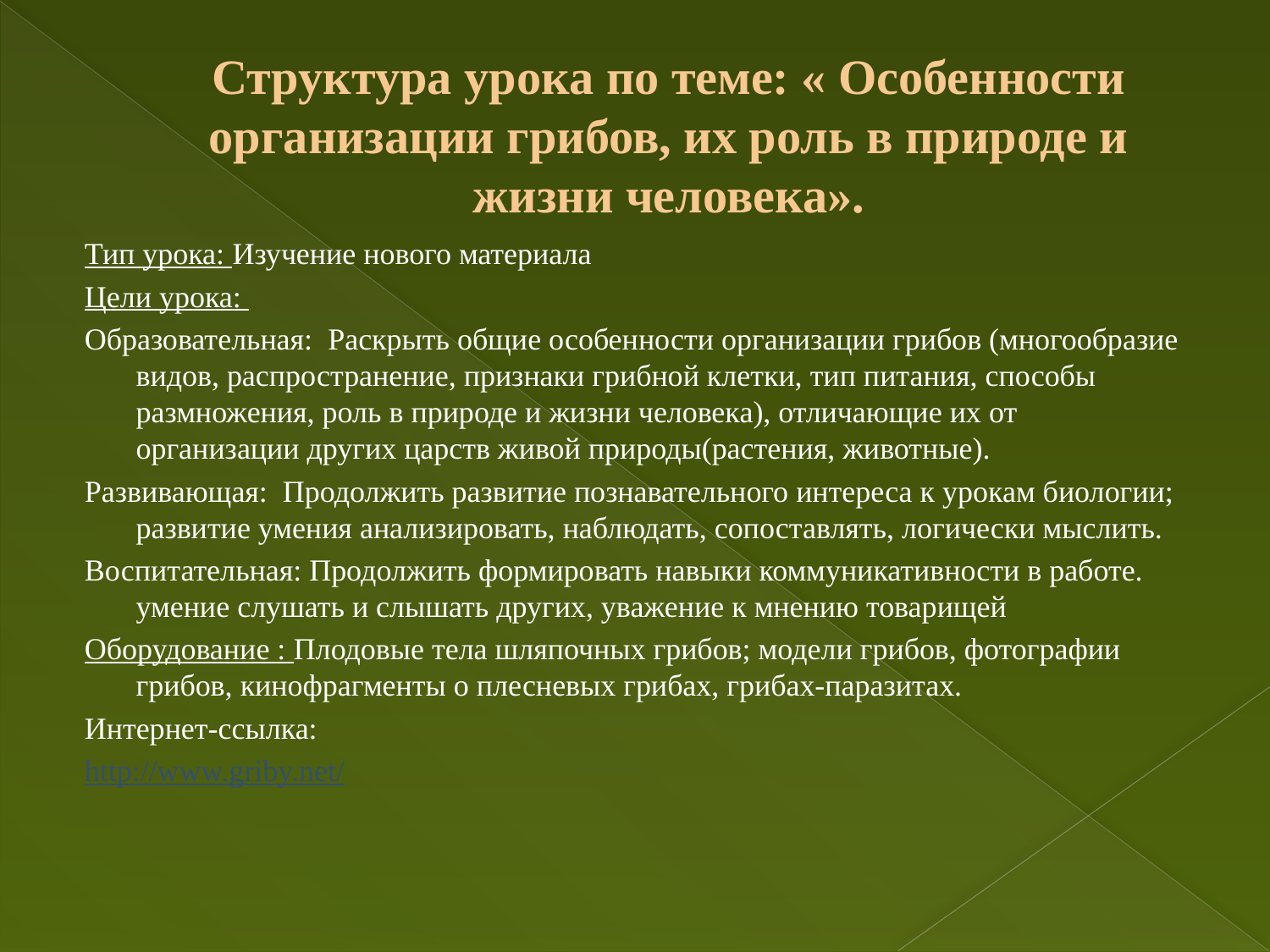

# Структура урока по теме: « Особенности организации грибов, их роль в природе и жизни человека».
Тип урока: Изучение нового материала
Цели урока:
Образовательная:  Раскрыть общие особенности организации грибов (многообразие видов, распространение, признаки грибной клетки, тип питания, способы размножения, роль в природе и жизни человека), отличающие их от организации других царств живой природы(растения, животные).
Развивающая:  Продолжить развитие познавательного интереса к урокам биологии; развитие умения анализировать, наблюдать, сопоставлять, логически мыслить.
Воспитательная: Продолжить формировать навыки коммуникативности в работе. умение слушать и слышать других, уважение к мнению товарищей
Оборудование : Плодовые тела шляпочных грибов; модели грибов, фотографии грибов, кинофрагменты о плесневых грибах, грибах-паразитах.
Интернет-ссылка:
http://www.griby.net/